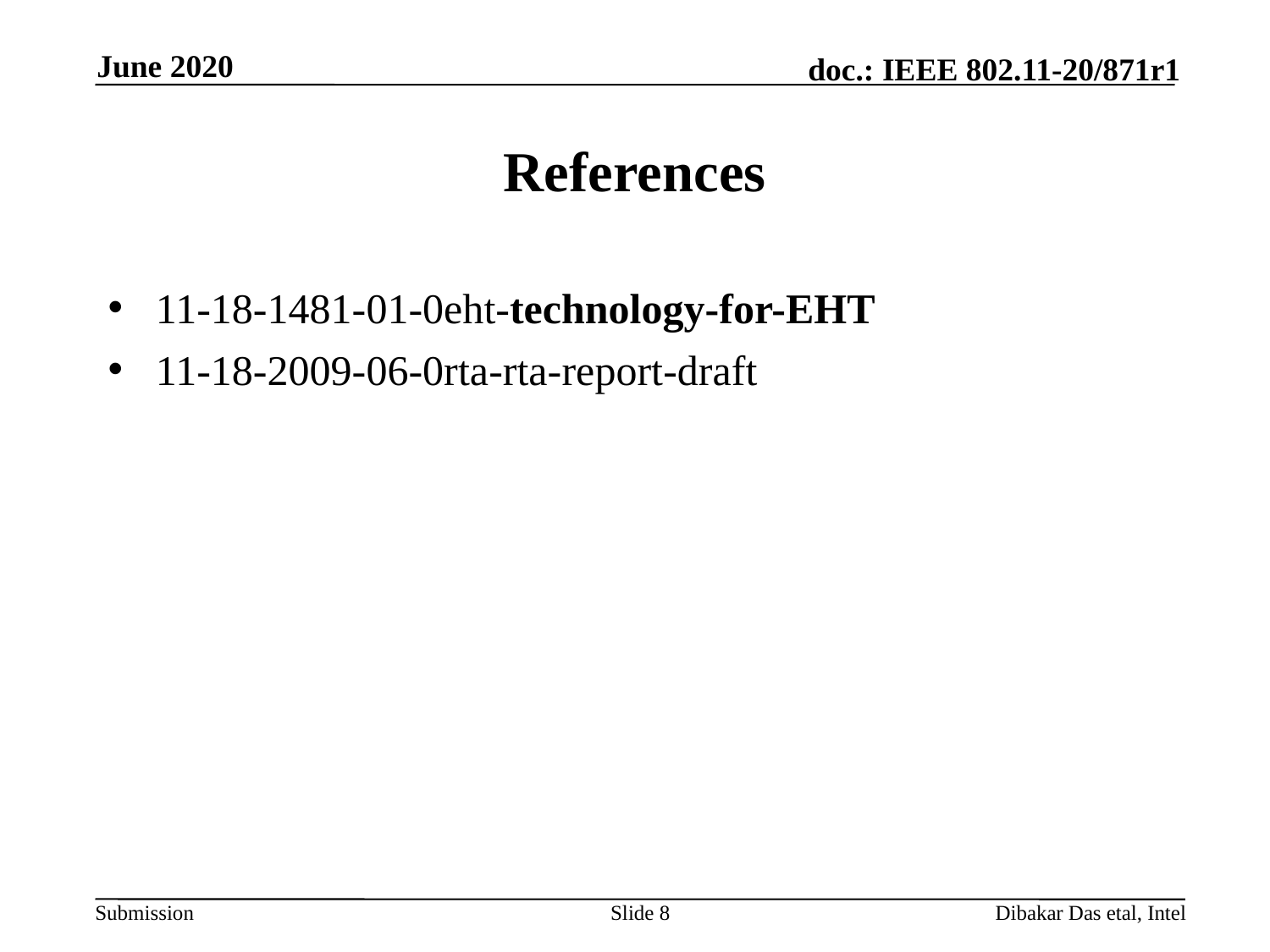

June 2020
# References
11-18-1481-01-0eht-technology-for-EHT
11-18-2009-06-0rta-rta-report-draft
Slide 8
Dibakar Das etal, Intel